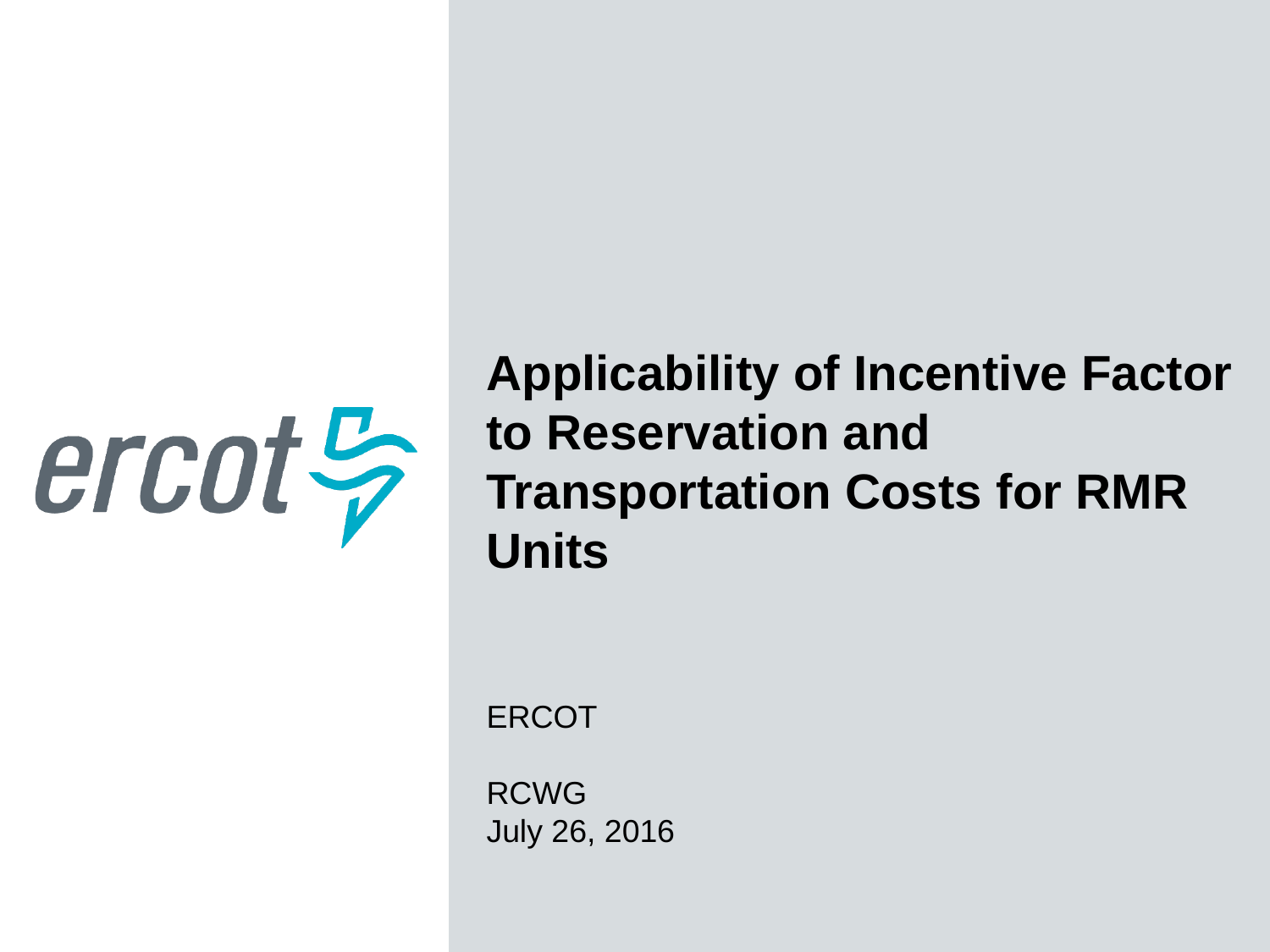

Applicability of Incentive Factor to Reservation and Transportation Costs for RMR Units

ERCOT

RCWG
July 26, 2016